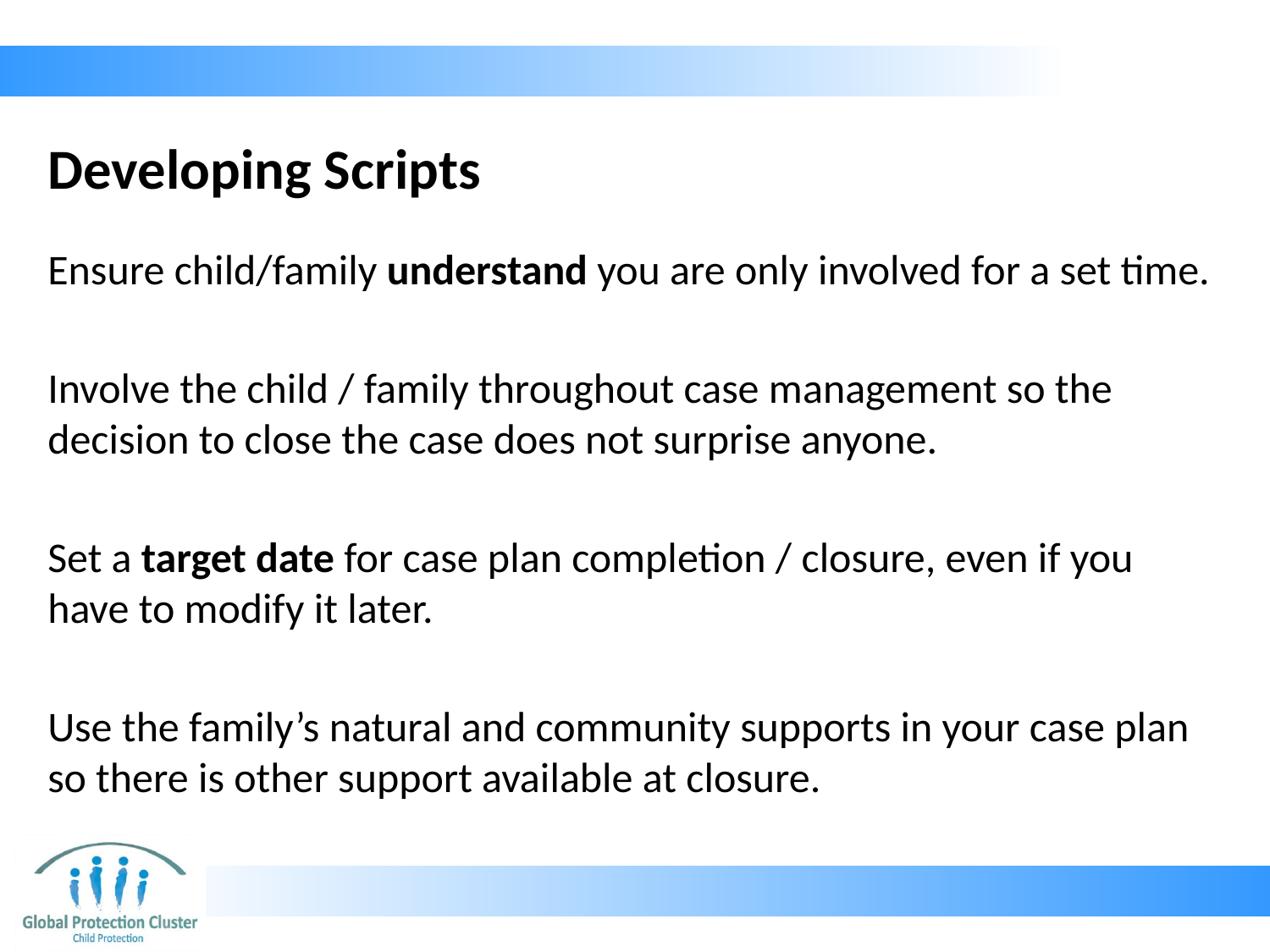

# Developing Scripts
Ensure child/family understand you are only involved for a set time.

Involve the child / family throughout case management so the decision to close the case does not surprise anyone.

Set a target date for case plan completion / closure, even if you have to modify it later.

Use the family’s natural and community supports in your case plan so there is other support available at closure.